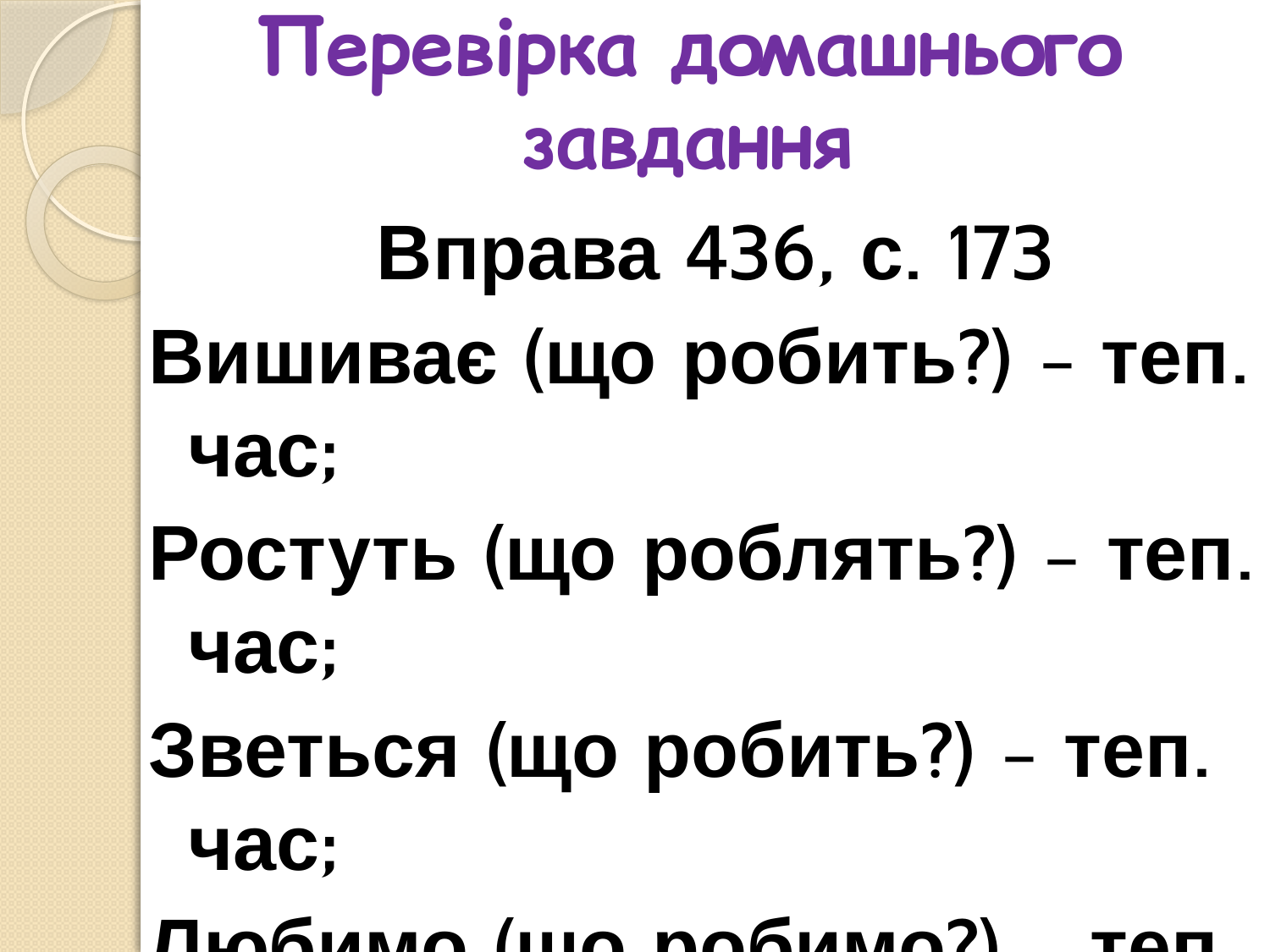

# Перевірка домашнього завдання
Вправа 436, с. 173
Вишиває (що робить?) – теп. час;
Ростуть (що роблять?) – теп. час;
Зветься (що робить?) – теп. час;
Любимо (що робимо?) – теп. час.